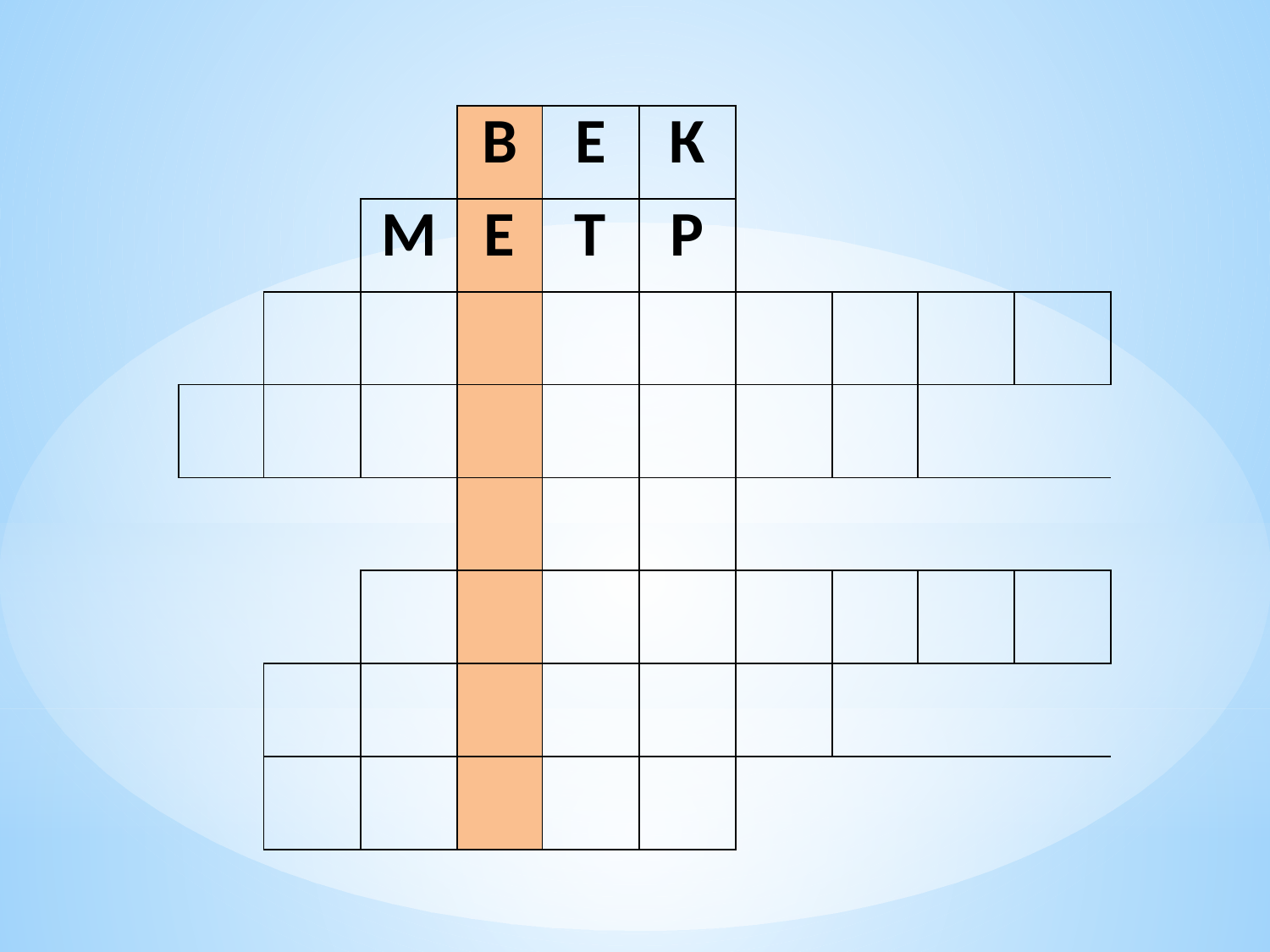

|  |  |  | в | е | к |  |  |  |  |
| --- | --- | --- | --- | --- | --- | --- | --- | --- | --- |
|  |  | м | е | т | р |  |  |  |  |
|  |  |  |  |  |  |  |  |  |  |
|  |  |  |  |  |  |  |  |  |  |
|  |  |  |  |  |  |  |  |  |  |
|  |  |  |  |  |  |  |  |  |  |
|  |  |  |  |  |  |  |  |  |  |
|  |  |  |  |  |  |  |  |  |  |